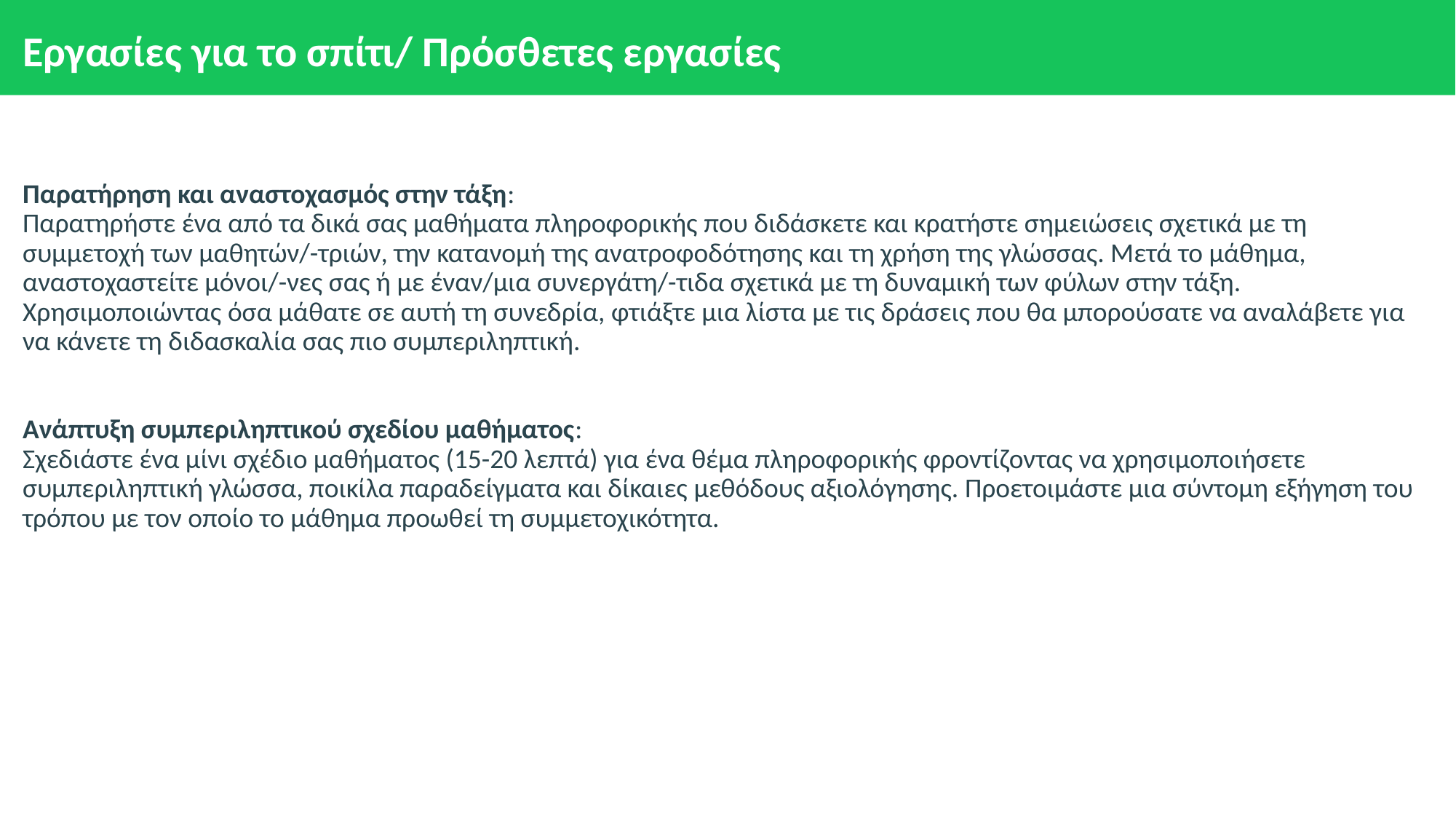

# Εργασίες για το σπίτι/ Πρόσθετες εργασίες
Παρατήρηση και αναστοχασμός στην τάξη:
Παρατηρήστε ένα από τα δικά σας μαθήματα πληροφορικής που διδάσκετε και κρατήστε σημειώσεις σχετικά με τη συμμετοχή των μαθητών/-τριών, την κατανομή της ανατροφοδότησης και τη χρήση της γλώσσας. Μετά το μάθημα, αναστοχαστείτε μόνοι/-νες σας ή με έναν/μια συνεργάτη/-τιδα σχετικά με τη δυναμική των φύλων στην τάξη. Χρησιμοποιώντας όσα μάθατε σε αυτή τη συνεδρία, φτιάξτε μια λίστα με τις δράσεις που θα μπορούσατε να αναλάβετε για να κάνετε τη διδασκαλία σας πιο συμπεριληπτική.

Ανάπτυξη συμπεριληπτικού σχεδίου μαθήματος:
Σχεδιάστε ένα μίνι σχέδιο μαθήματος (15-20 λεπτά) για ένα θέμα πληροφορικής φροντίζοντας να χρησιμοποιήσετε συμπεριληπτική γλώσσα, ποικίλα παραδείγματα και δίκαιες μεθόδους αξιολόγησης. Προετοιμάστε μια σύντομη εξήγηση του τρόπου με τον οποίο το μάθημα προωθεί τη συμμετοχικότητα.